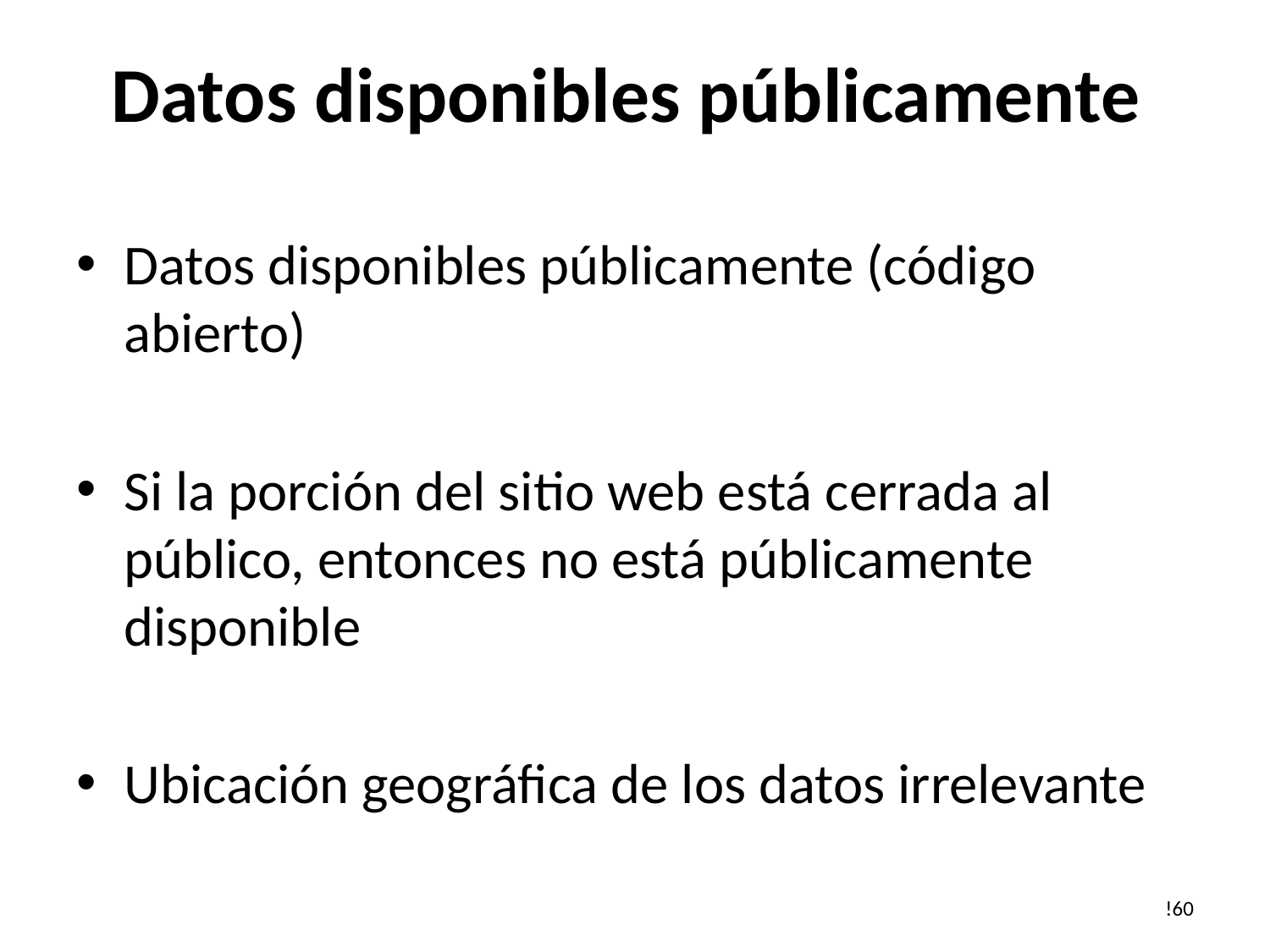

# Datos disponibles públicamente
Datos disponibles públicamente (código abierto)

Si la porción del sitio web está cerrada al público, entonces no está públicamente disponible

Ubicación geográfica de los datos irrelevante

!60